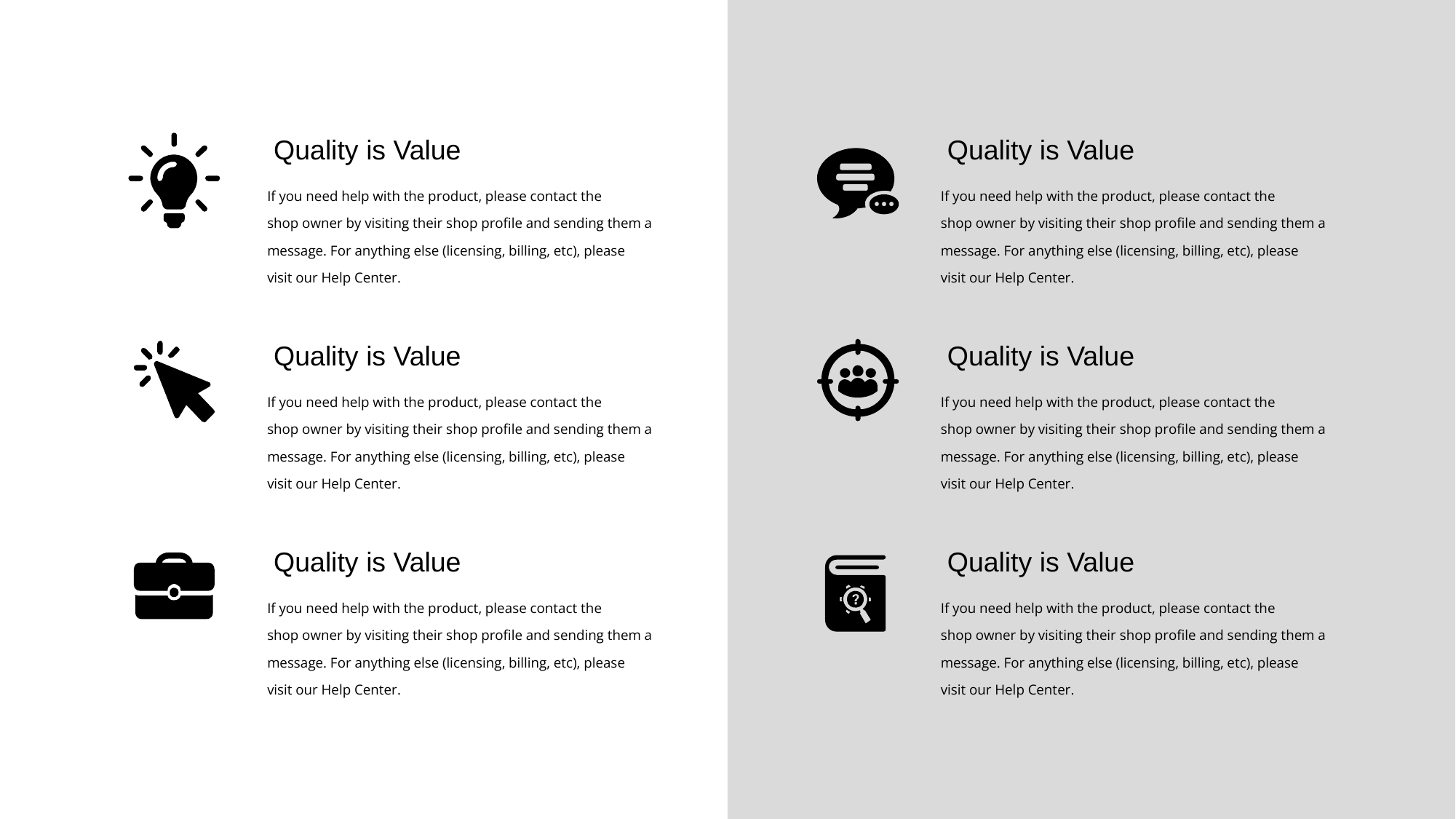

Quality is Value

If you need help with the product, please contact the
shop owner by visiting their shop profile and sending them a message. For anything else (licensing, billing, etc), please
visit our Help Center.
Quality is Value

If you need help with the product, please contact the
shop owner by visiting their shop profile and sending them a message. For anything else (licensing, billing, etc), please
visit our Help Center.
Quality is Value

If you need help with the product, please contact the
shop owner by visiting their shop profile and sending them a message. For anything else (licensing, billing, etc), please
visit our Help Center.
Quality is Value

If you need help with the product, please contact the
shop owner by visiting their shop profile and sending them a message. For anything else (licensing, billing, etc), please
visit our Help Center.
Quality is Value

If you need help with the product, please contact the
shop owner by visiting their shop profile and sending them a message. For anything else (licensing, billing, etc), please
visit our Help Center.
Quality is Value

If you need help with the product, please contact the
shop owner by visiting their shop profile and sending them a message. For anything else (licensing, billing, etc), please
visit our Help Center.